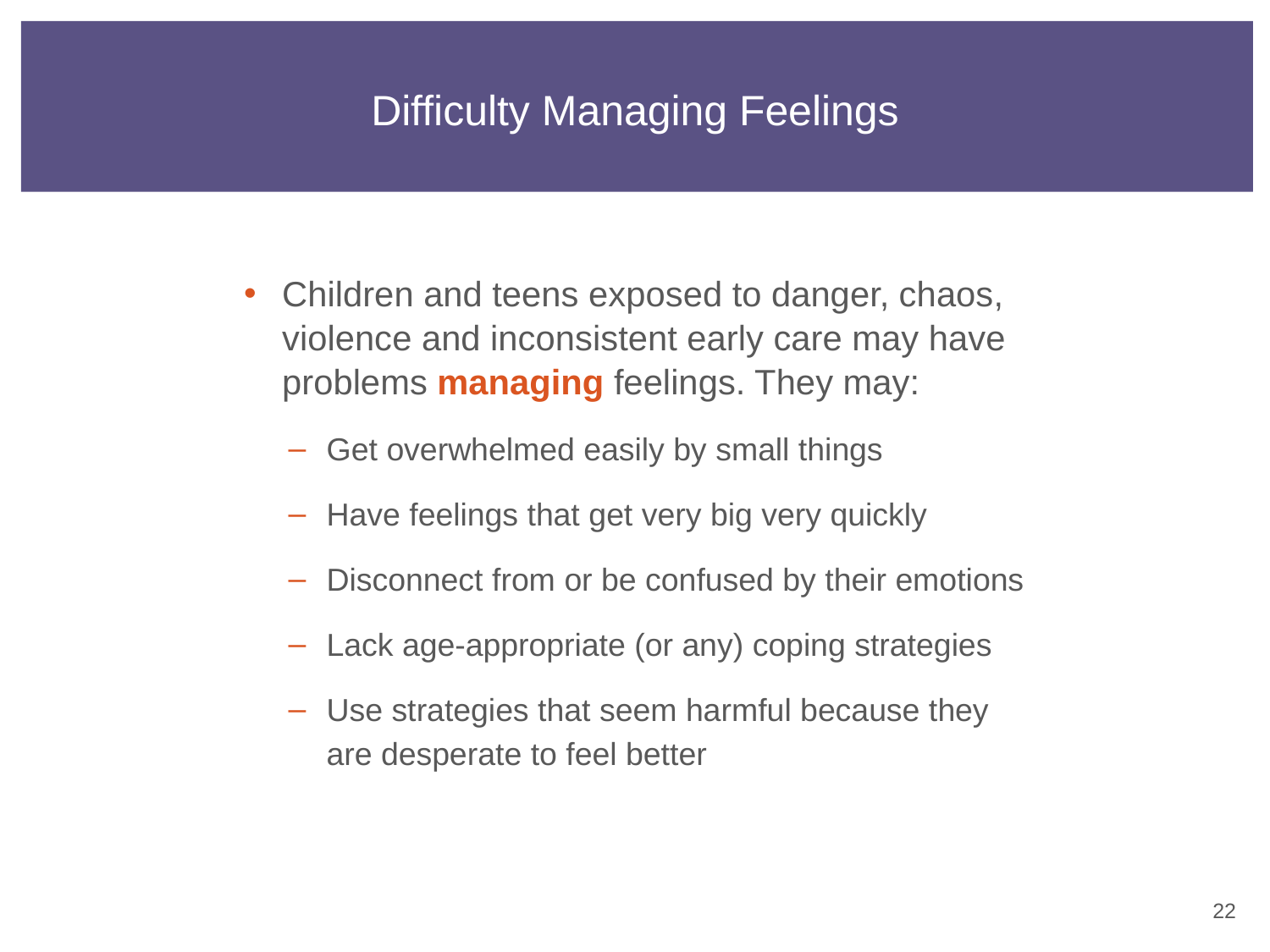

# Difficulty Managing Feelings
Children and teens exposed to danger, chaos, violence and inconsistent early care may have problems managing feelings. They may:
Get overwhelmed easily by small things
Have feelings that get very big very quickly
Disconnect from or be confused by their emotions
Lack age-appropriate (or any) coping strategies
Use strategies that seem harmful because they are desperate to feel better

22